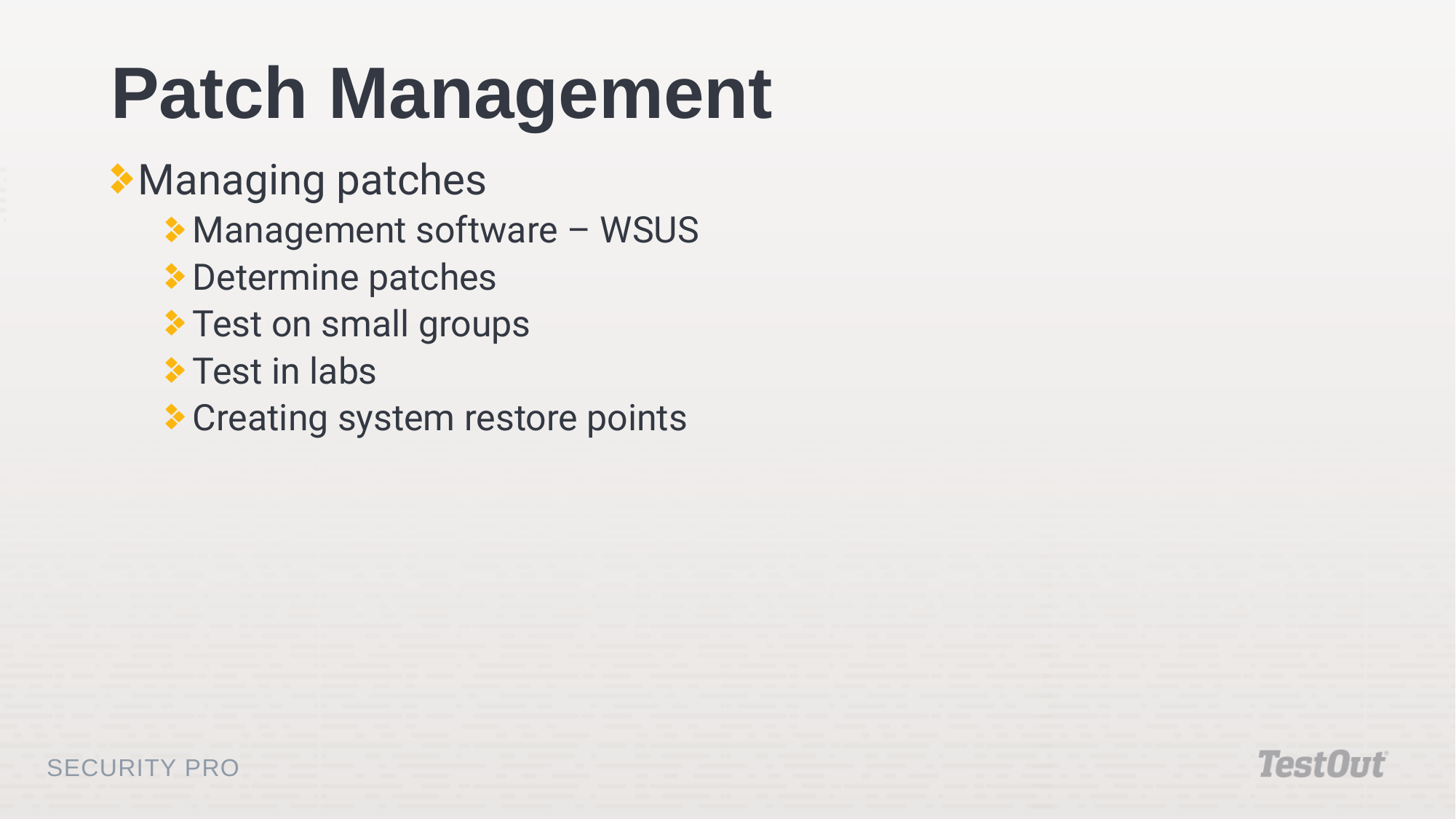

# Patch Management
Managing patches
Management software – WSUS
Determine patches
Test on small groups
Test in labs
Creating system restore points
Security Pro